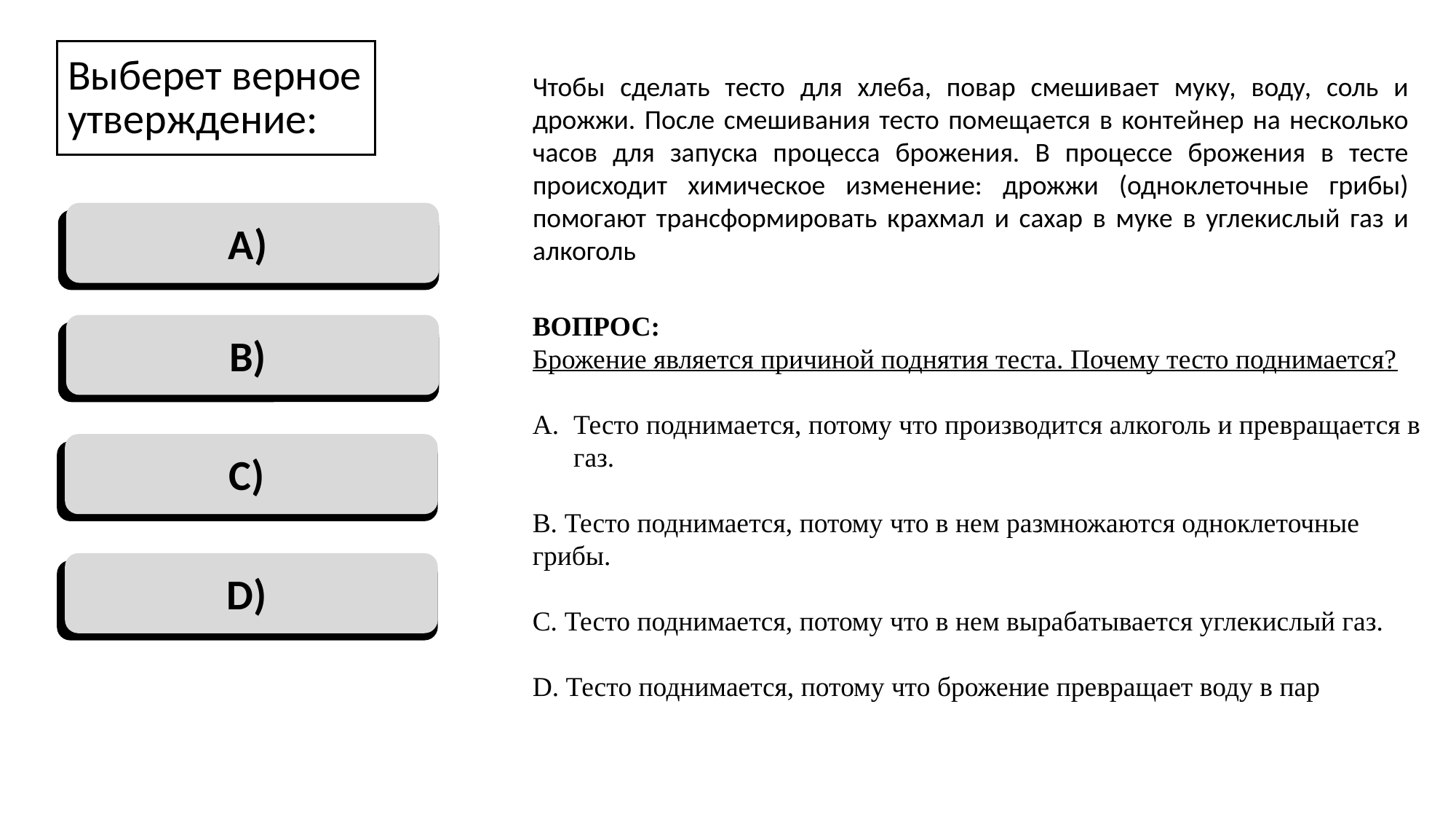

Выберет верное
утверждение:
Чтобы сделать тесто для хлеба, повар смешивает муку, воду, соль и дрожжи. После смешивания тесто помещается в контейнер на несколько часов для запуска процесса брожения. В процессе брожения в тесте происходит химическое изменение: дрожжи (одноклеточные грибы) помогают трансформировать крахмал и сахар в муке в углекислый газ и алкоголь

А)
ВОПРОС:
Брожение является причиной поднятия теста. Почему тесто поднимается?

Тесто поднимается, потому что производится алкоголь и превращается в газ.

B. Тесто поднимается, потому что в нем размножаются одноклеточные грибы.

C. Тесто поднимается, потому что в нем вырабатывается углекислый газ.

D. Тесто поднимается, потому что брожение превращает воду в пар

B)

C)

D)